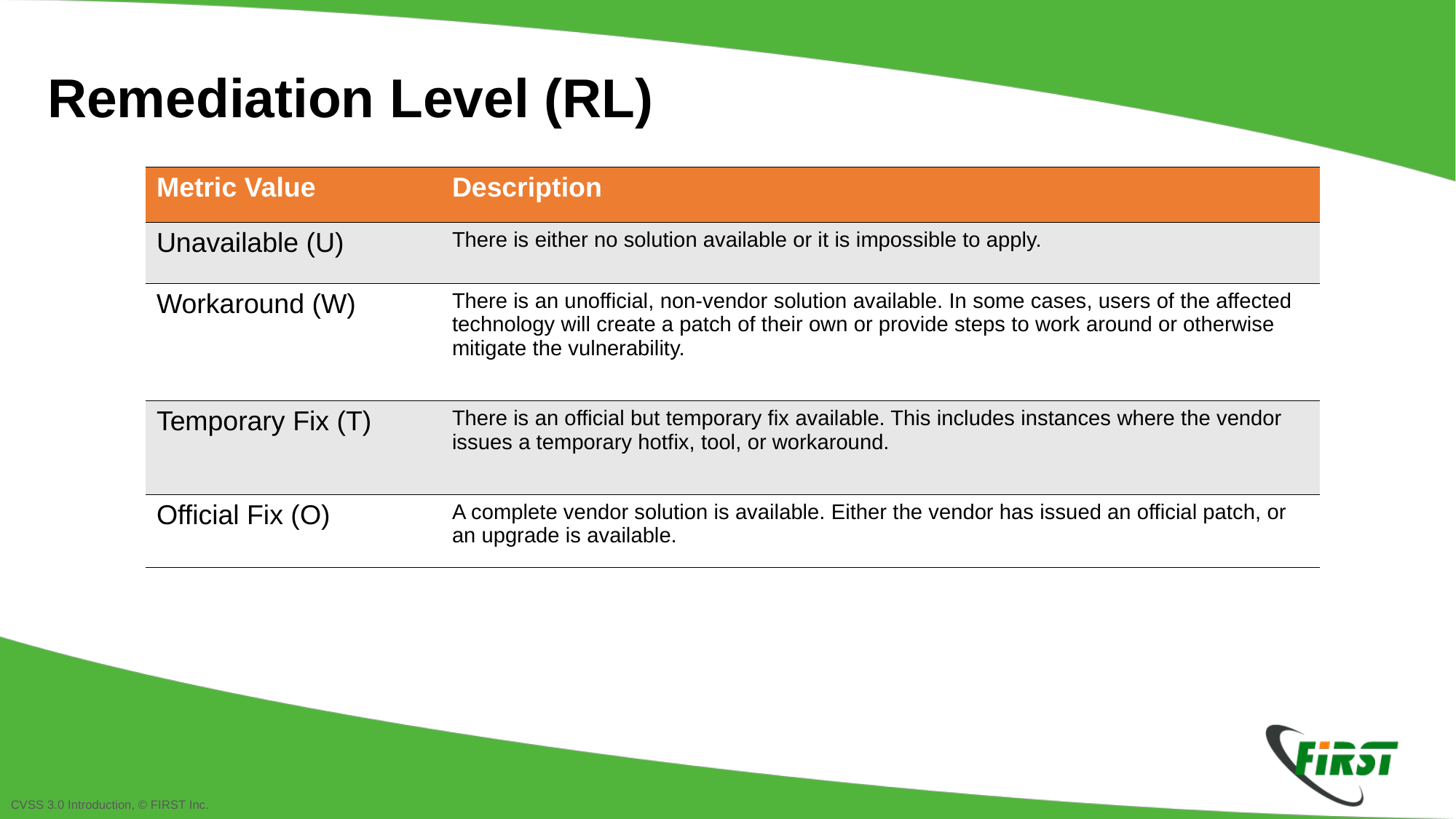

Remediation Level (RL)
| Metric Value | Description |
| --- | --- |
| Unavailable (U) | There is either no solution available or it is impossible to apply. |
| Workaround (W) | There is an unofficial, non-vendor solution available. In some cases, users of the affected technology will create a patch of their own or provide steps to work around or otherwise mitigate the vulnerability. |
| Temporary Fix (T) | There is an official but temporary fix available. This includes instances where the vendor issues a temporary hotfix, tool, or workaround. |
| Official Fix (O) | A complete vendor solution is available. Either the vendor has issued an official patch, or an upgrade is available. |